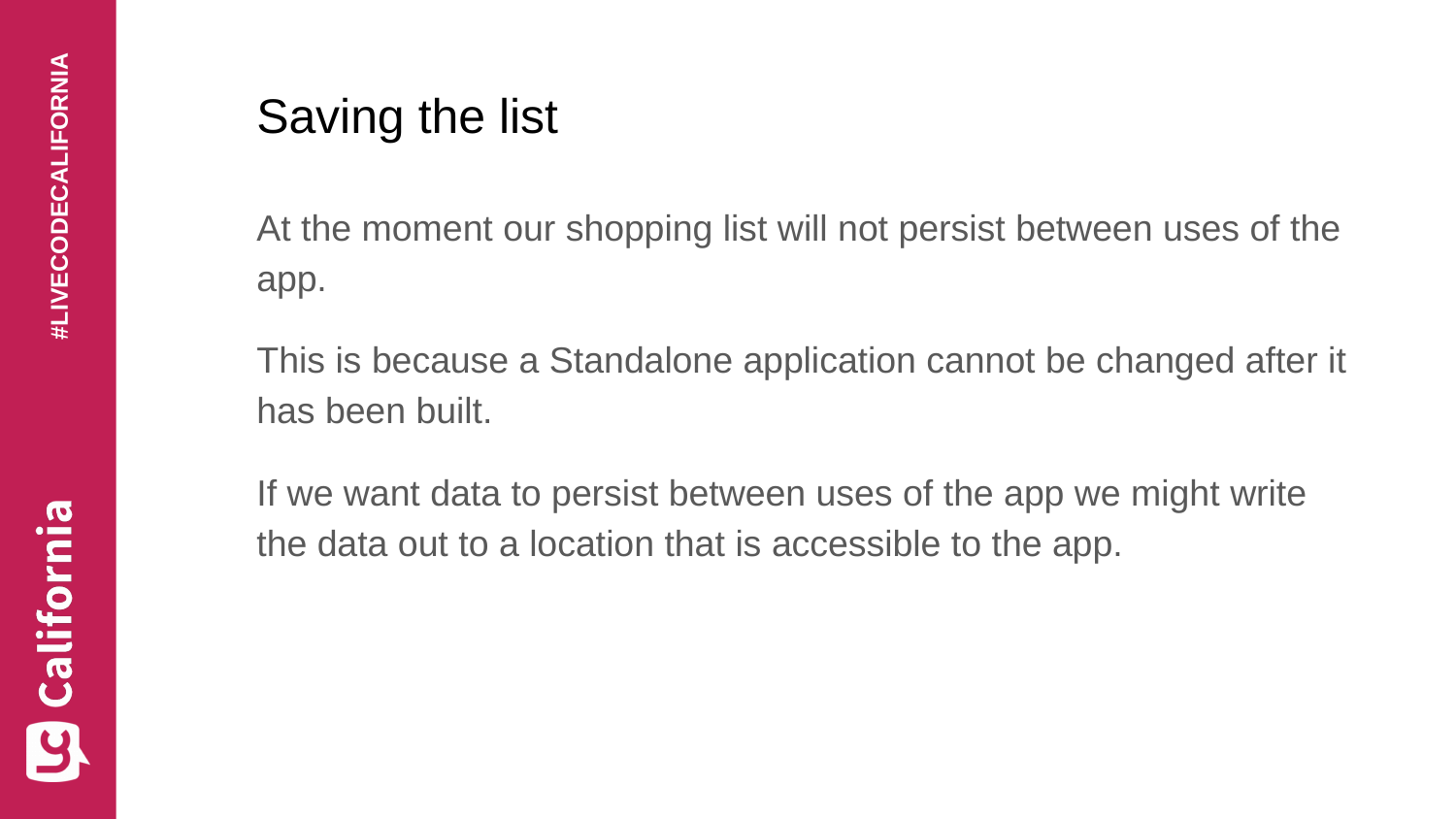

# Saving the list
At the moment our shopping list will not persist between uses of the app.
This is because a Standalone application cannot be changed after it has been built.
If we want data to persist between uses of the app we might write the data out to a location that is accessible to the app.